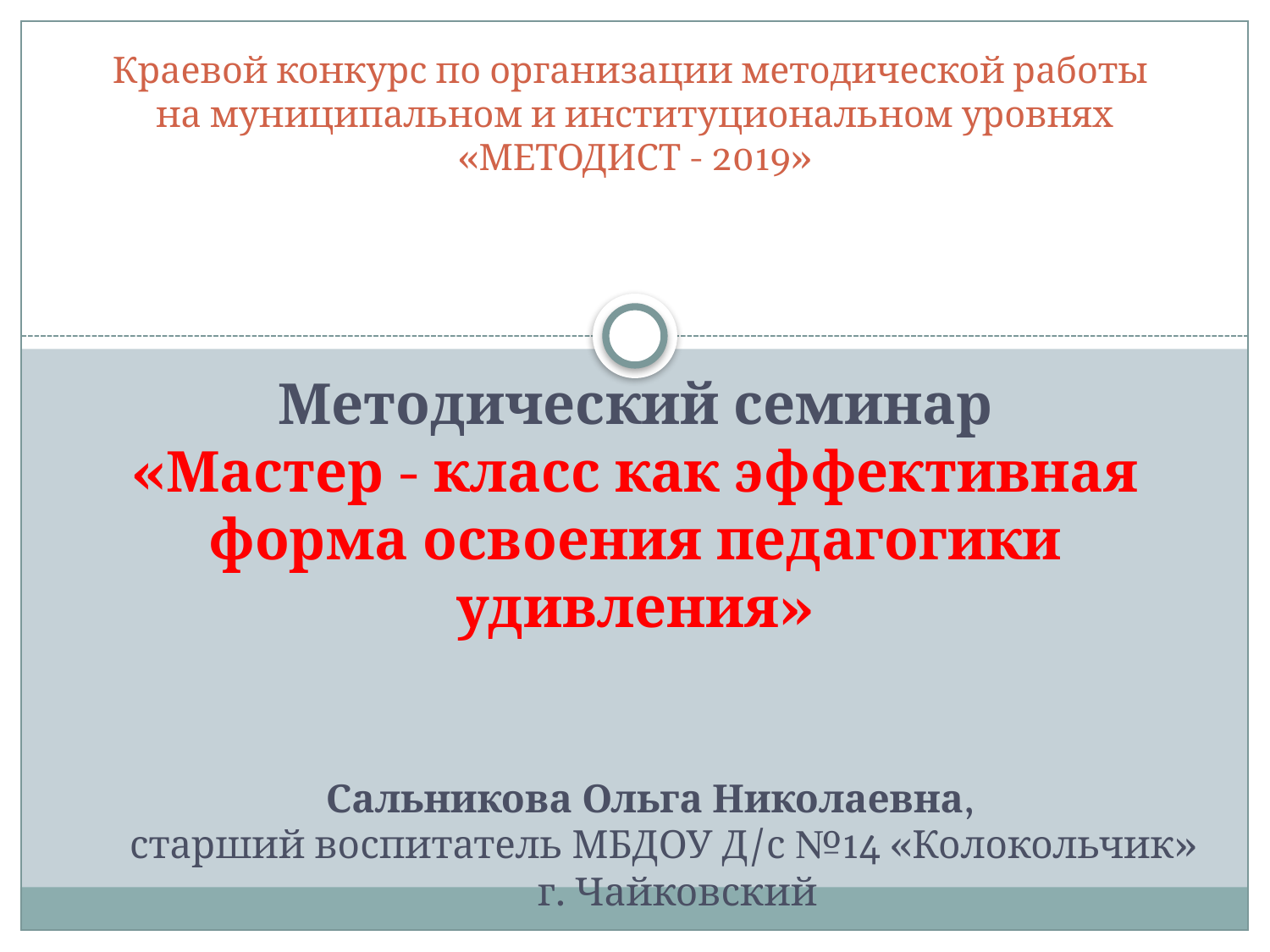

# Краевой конкурс по организации методической работы на муниципальном и институциональном уровнях «МЕТОДИСТ - 2019»

Методический семинар
«Мастер - класс как эффективная форма освоения педагогики удивления»

    Сальникова Ольга Николаевна,
      старший воспитатель МБДОУ Д/с №14 «Колокольчик»
         г. Чайковский